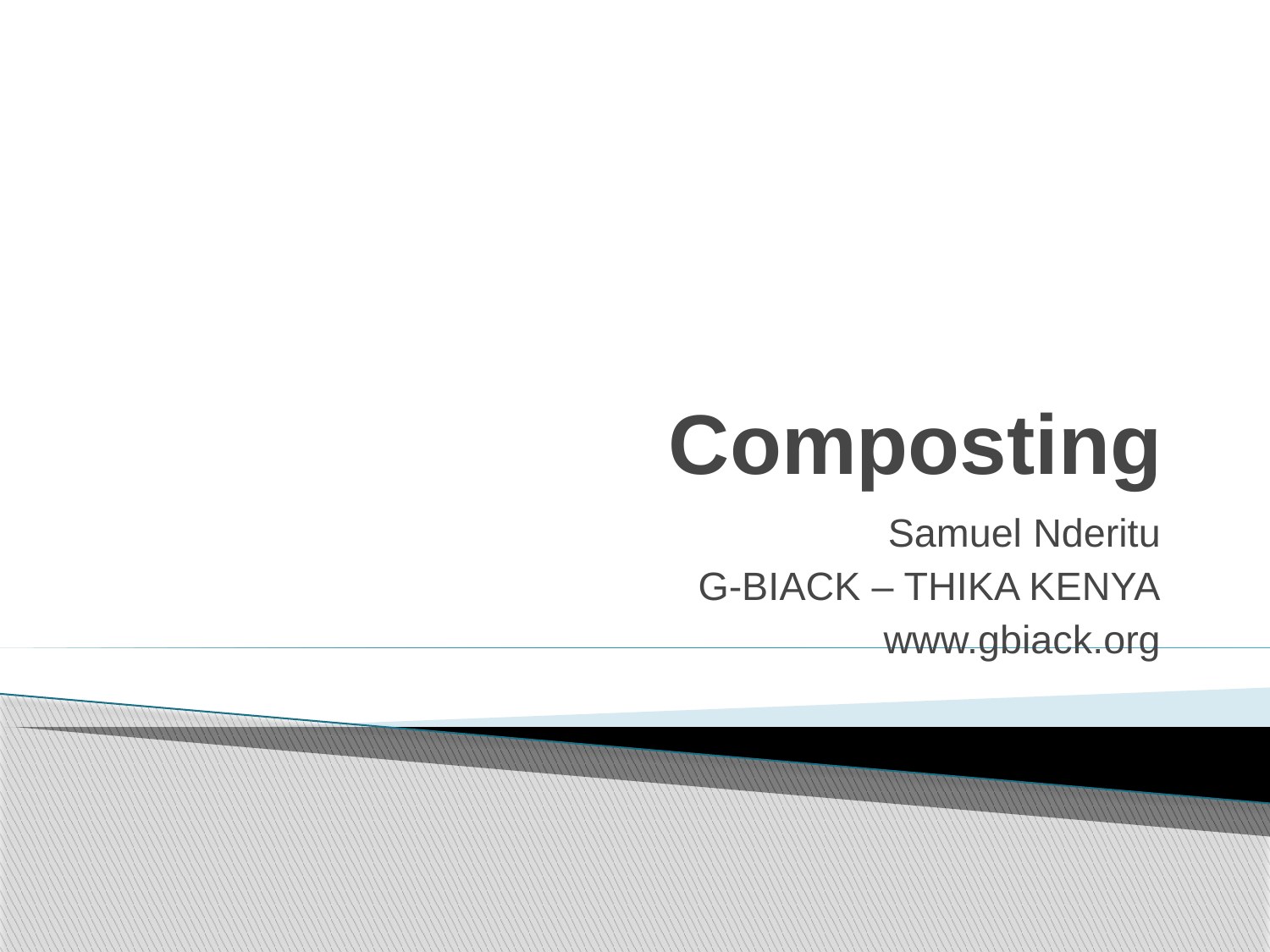

# Composting
Samuel Nderitu
G-BIACK – THIKA KENYA
www.gbiack.org